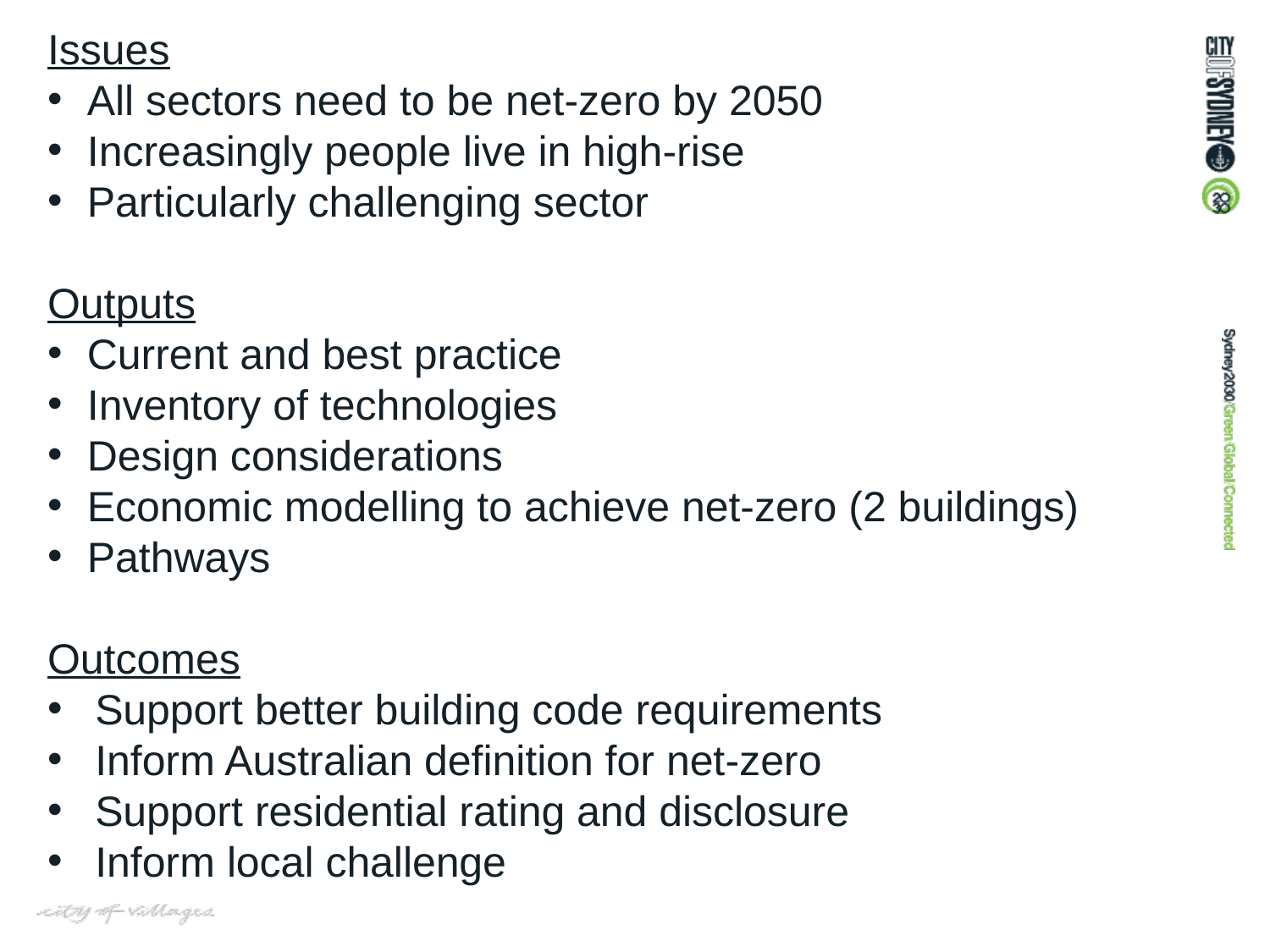

Issues
All sectors need to be net-zero by 2050
Increasingly people live in high-rise
Particularly challenging sector

Outputs
Current and best practice
Inventory of technologies
Design considerations
Economic modelling to achieve net-zero (2 buildings)
Pathways

Outcomes
Support better building code requirements
Inform Australian definition for net-zero
Support residential rating and disclosure
Inform local challenge